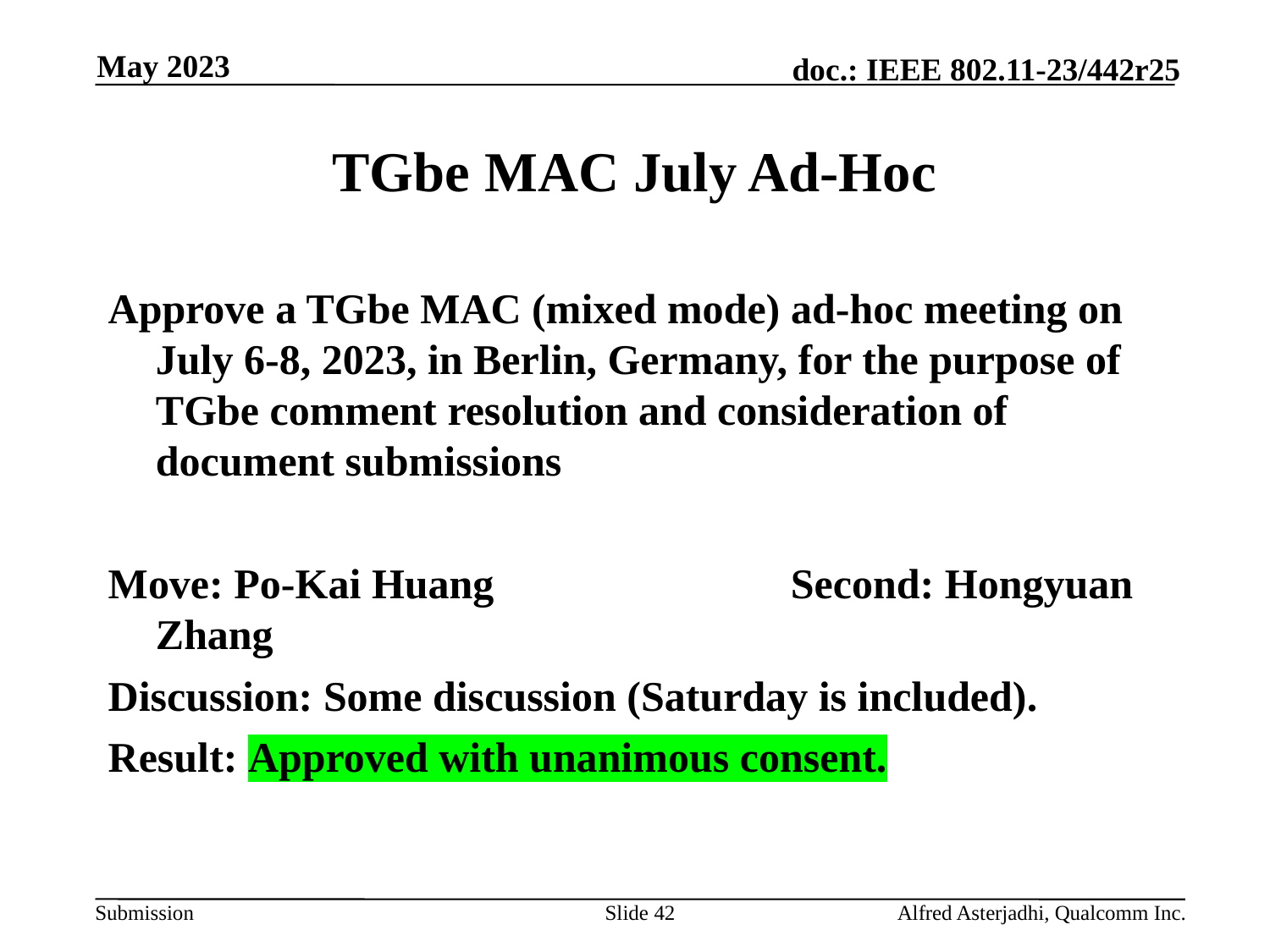

May 2023
# TGbe MAC July Ad-Hoc
Approve a TGbe MAC (mixed mode) ad-hoc meeting on July 6-8, 2023, in Berlin, Germany, for the purpose of TGbe comment resolution and consideration of document submissions

Move: Po-Kai Huang			Second: Hongyuan Zhang
Discussion: Some discussion (Saturday is included).
Result: Approved with unanimous consent.
Slide 42
Alfred Asterjadhi, Qualcomm Inc.